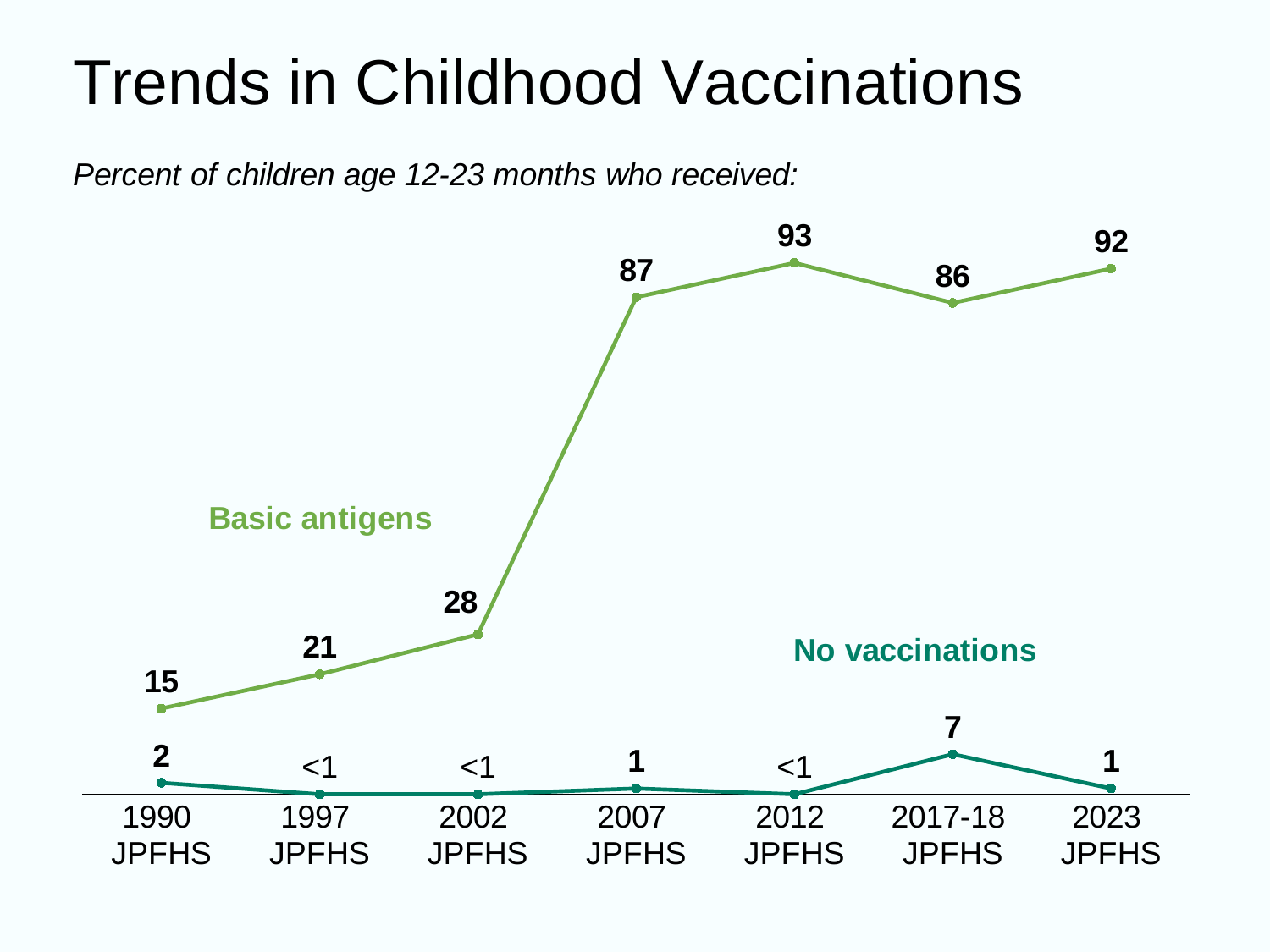

### Chart:

| Category | All basic antigens | No vaccinations |
|---|---|---|
| 1990
JPFHS | 15.0 | 2.0 |
| 1997
JPFHS | 21.0 | 0.0 |
| 2002
JPFHS | 28.0 | 0.0 |
| 2007
JPFHS | 87.0 | 1.0 |
| 2012
JPFHS | 93.0 | 0.0 |
| 2017-18
JPFHS | 86.0 | 7.0 |
| 2023
JPFHS | 92.0 | 1.0 |